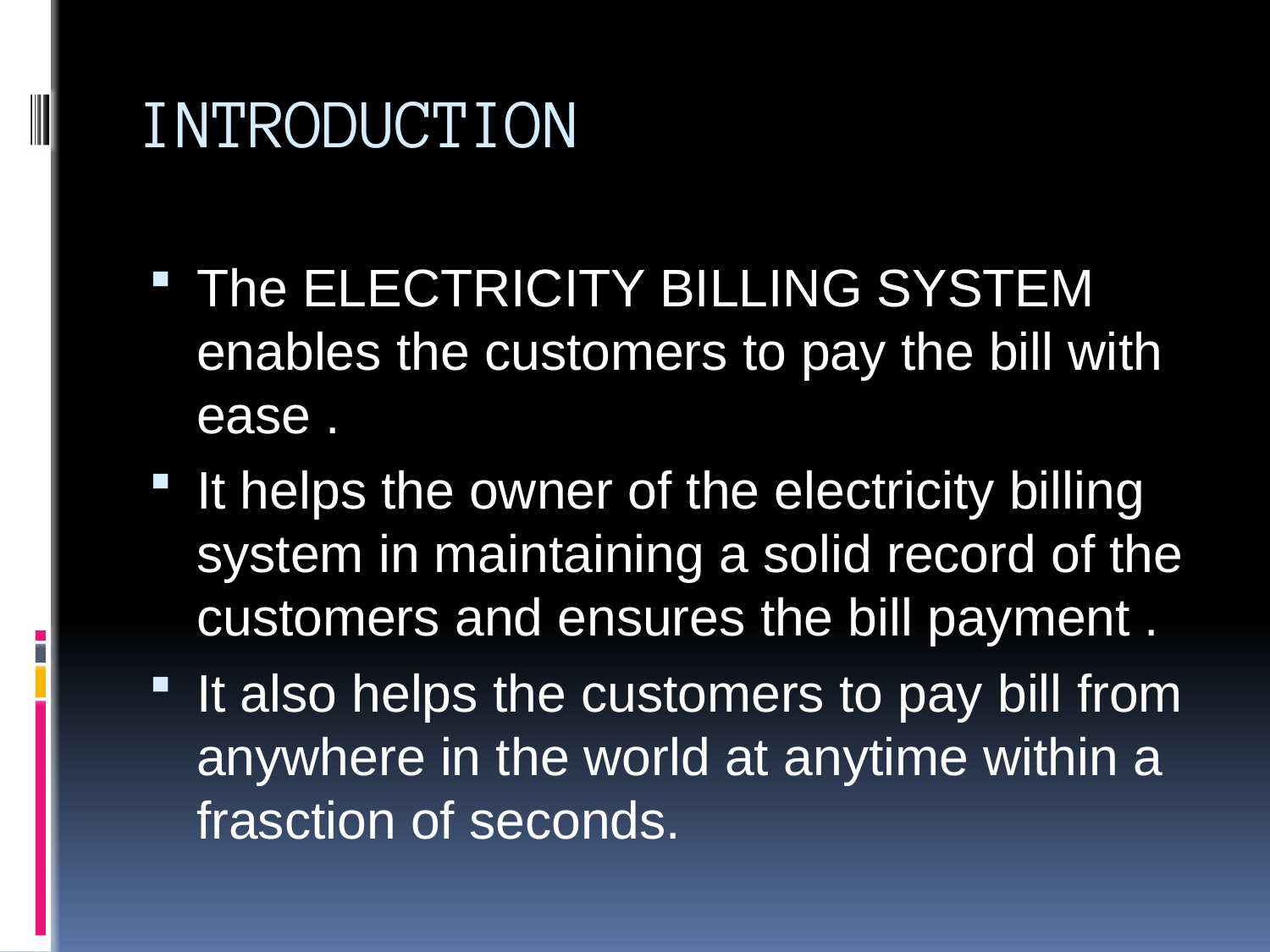

# INTRODUCTION
The ELECTRICITY BILLING SYSTEM enables the customers to pay the bill with ease .
It helps the owner of the electricity billing system in maintaining a solid record of the customers and ensures the bill payment .
It also helps the customers to pay bill from anywhere in the world at anytime within a frasction of seconds.